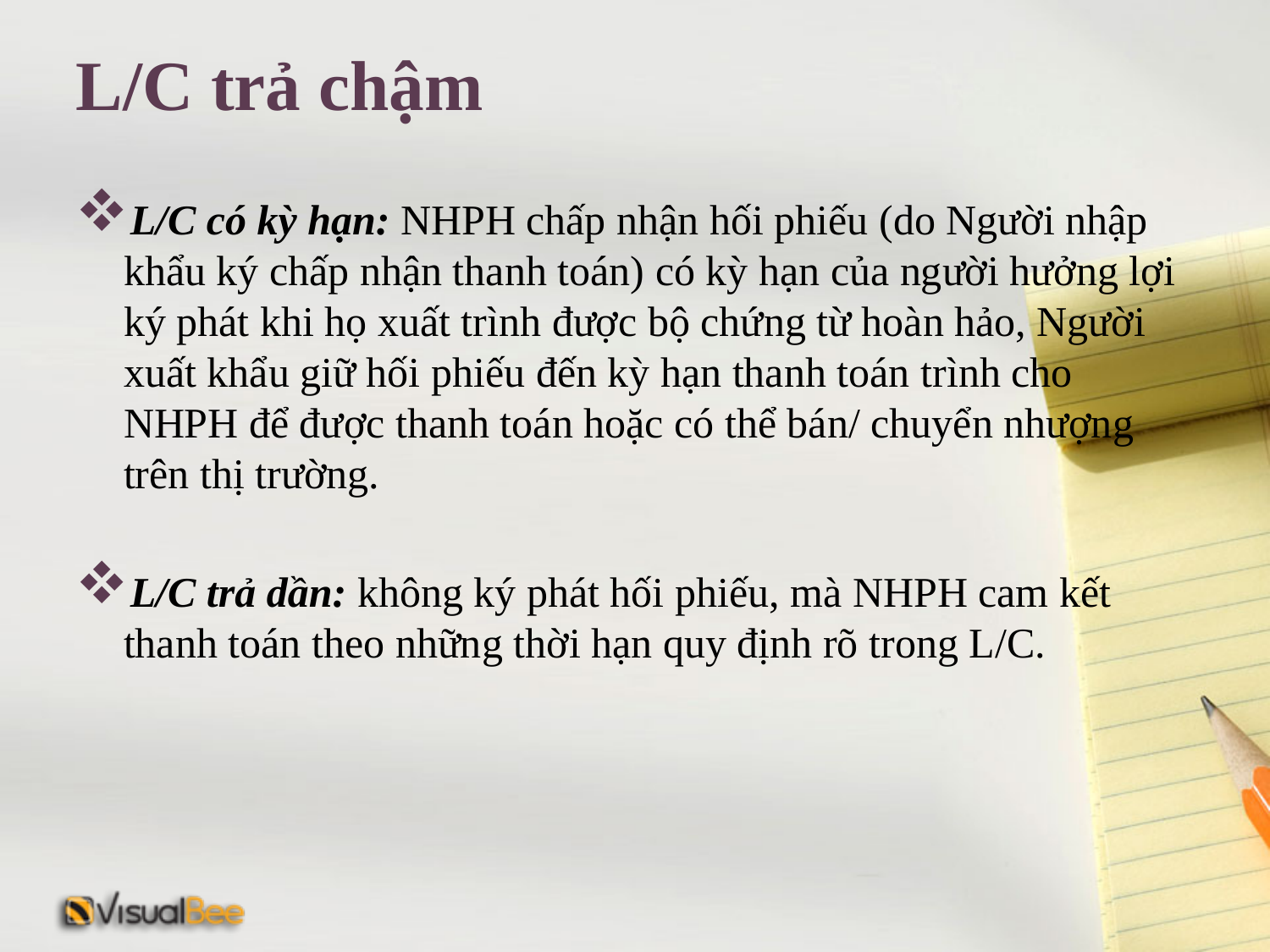

# L/C trả chậm
L/C có kỳ hạn: NHPH chấp nhận hối phiếu (do Người nhập khẩu ký chấp nhận thanh toán) có kỳ hạn của người hưởng lợi ký phát khi họ xuất trình được bộ chứng từ hoàn hảo, Người xuất khẩu giữ hối phiếu đến kỳ hạn thanh toán trình cho NHPH để được thanh toán hoặc có thể bán/ chuyển nhượng trên thị trường.

L/C trả dần: không ký phát hối phiếu, mà NHPH cam kết thanh toán theo những thời hạn quy định rõ trong L/C.